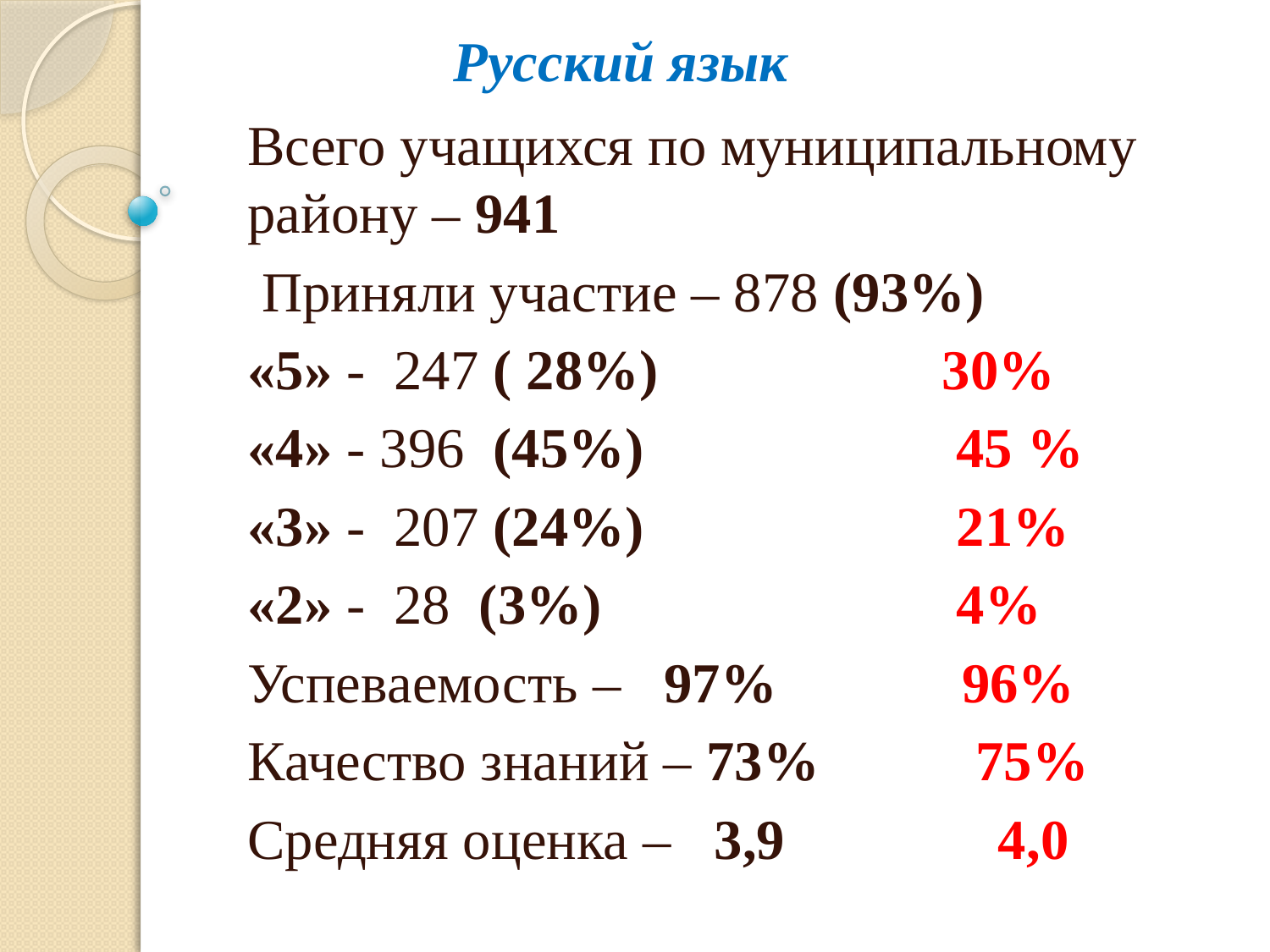

# Русский язык
Всего учащихся по муниципальному району – 941
 Приняли участие – 878 (93%)
«5» -  247 ( 28%)                    30%
«4» - 396  (45%)                      45 %
«3» -  207 (24%)                      21%
«2» -  28  (3%)                         4%
Успеваемость –   97%             96%
Качество знаний – 73%           75%
Средняя оценка –   3,9               4,0